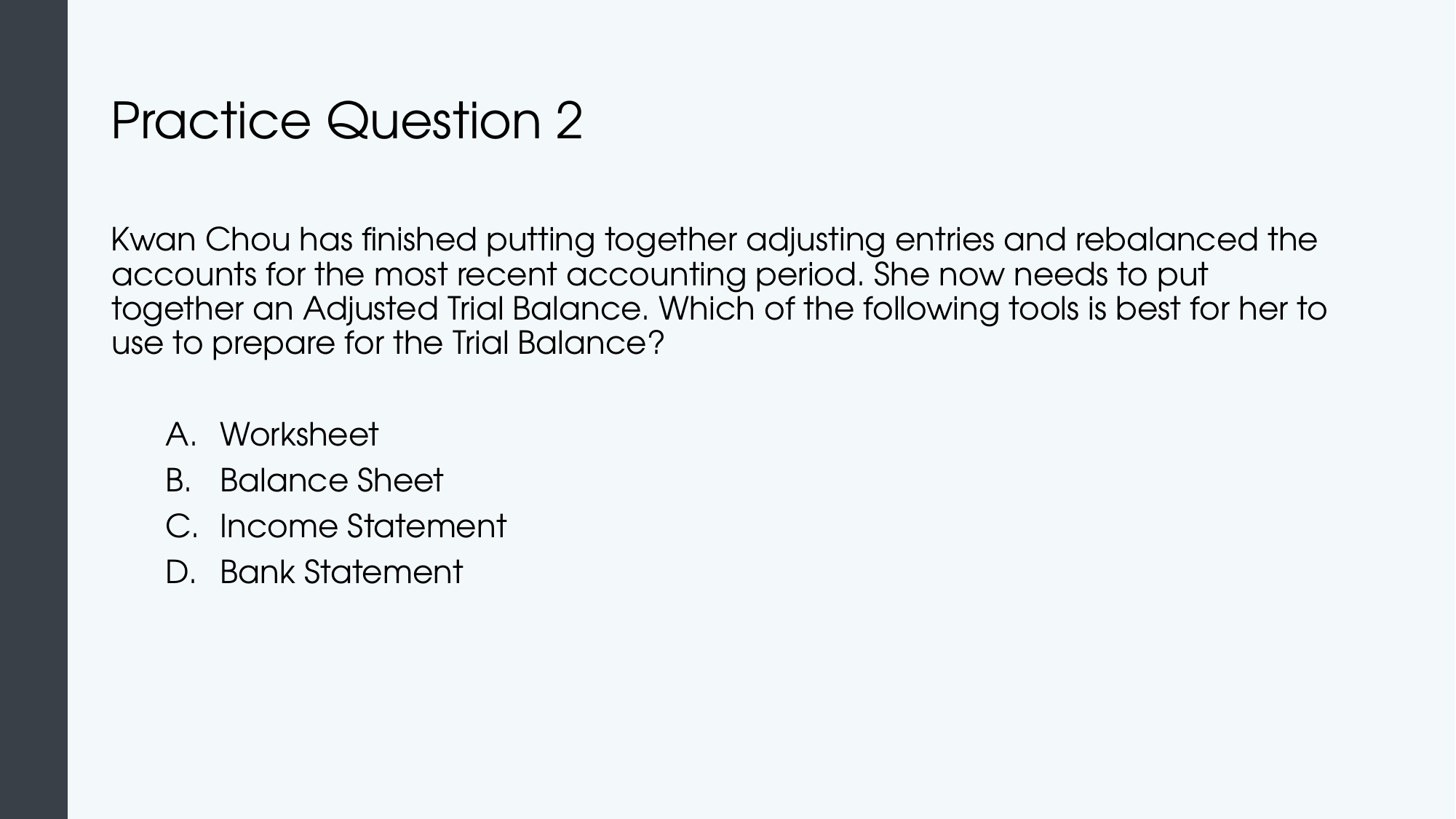

# Practice Question 2
Kwan Chou has finished putting together adjusting entries and rebalanced the accounts for the most recent accounting period. She now needs to put together an Adjusted Trial Balance. Which of the following tools is best for her to use to prepare for the Trial Balance?

Worksheet
Balance Sheet
Income Statement
Bank Statement